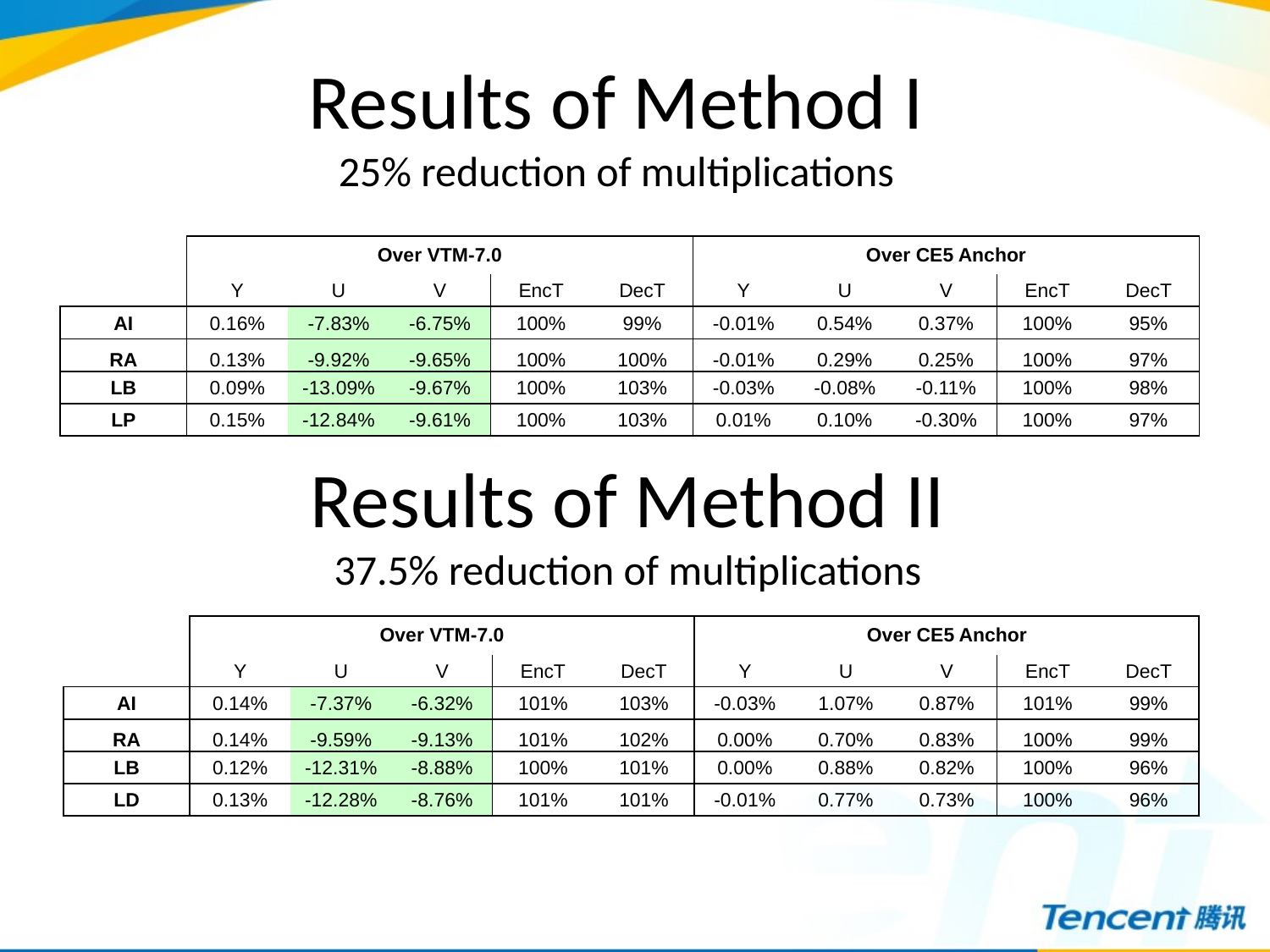

# Results of Method I 25% reduction of multiplications
|  | Over VTM-7.0 |  |  |  |  | Over CE5 Anchor |  |  |  |  |
| --- | --- | --- | --- | --- | --- | --- | --- | --- | --- | --- |
|  | Y | U | V | EncT | DecT | Y | U | V | EncT | DecT |
| AI | 0.16% | -7.83% | -6.75% | 100% | 99% | -0.01% | 0.54% | 0.37% | 100% | 95% |
| RA | 0.13% | -9.92% | -9.65% | 100% | 100% | -0.01% | 0.29% | 0.25% | 100% | 97% |
| LB | 0.09% | -13.09% | -9.67% | 100% | 103% | -0.03% | -0.08% | -0.11% | 100% | 98% |
| LP | 0.15% | -12.84% | -9.61% | 100% | 103% | 0.01% | 0.10% | -0.30% | 100% | 97% |

Results of Method II
37.5% reduction of multiplications
|  | Over VTM-7.0 |  |  |  |  | Over CE5 Anchor |  |  |  |  |
| --- | --- | --- | --- | --- | --- | --- | --- | --- | --- | --- |
|  | Y | U | V | EncT | DecT | Y | U | V | EncT | DecT |
| AI | 0.14% | -7.37% | -6.32% | 101% | 103% | -0.03% | 1.07% | 0.87% | 101% | 99% |
| RA | 0.14% | -9.59% | -9.13% | 101% | 102% | 0.00% | 0.70% | 0.83% | 100% | 99% |
| LB | 0.12% | -12.31% | -8.88% | 100% | 101% | 0.00% | 0.88% | 0.82% | 100% | 96% |
| LD | 0.13% | -12.28% | -8.76% | 101% | 101% | -0.01% | 0.77% | 0.73% | 100% | 96% |